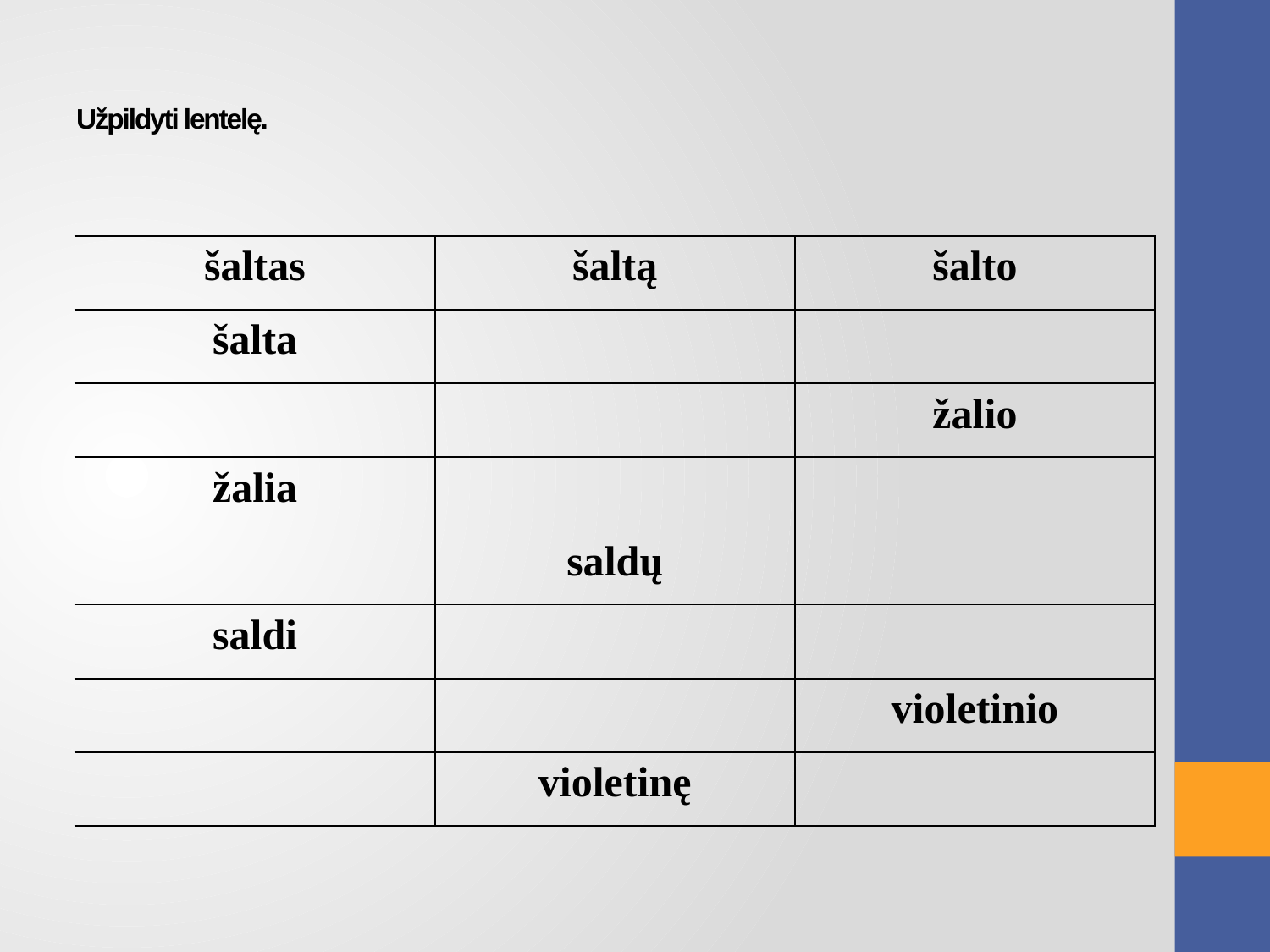

# Užpildyti lentelę.
| šaltas | šaltą | šalto |
| --- | --- | --- |
| šalta |  |  |
|  |  | žalio |
| žalia |  |  |
|  | saldų |  |
| saldi |  |  |
|  |  | violetinio |
|  | violetinę |  |